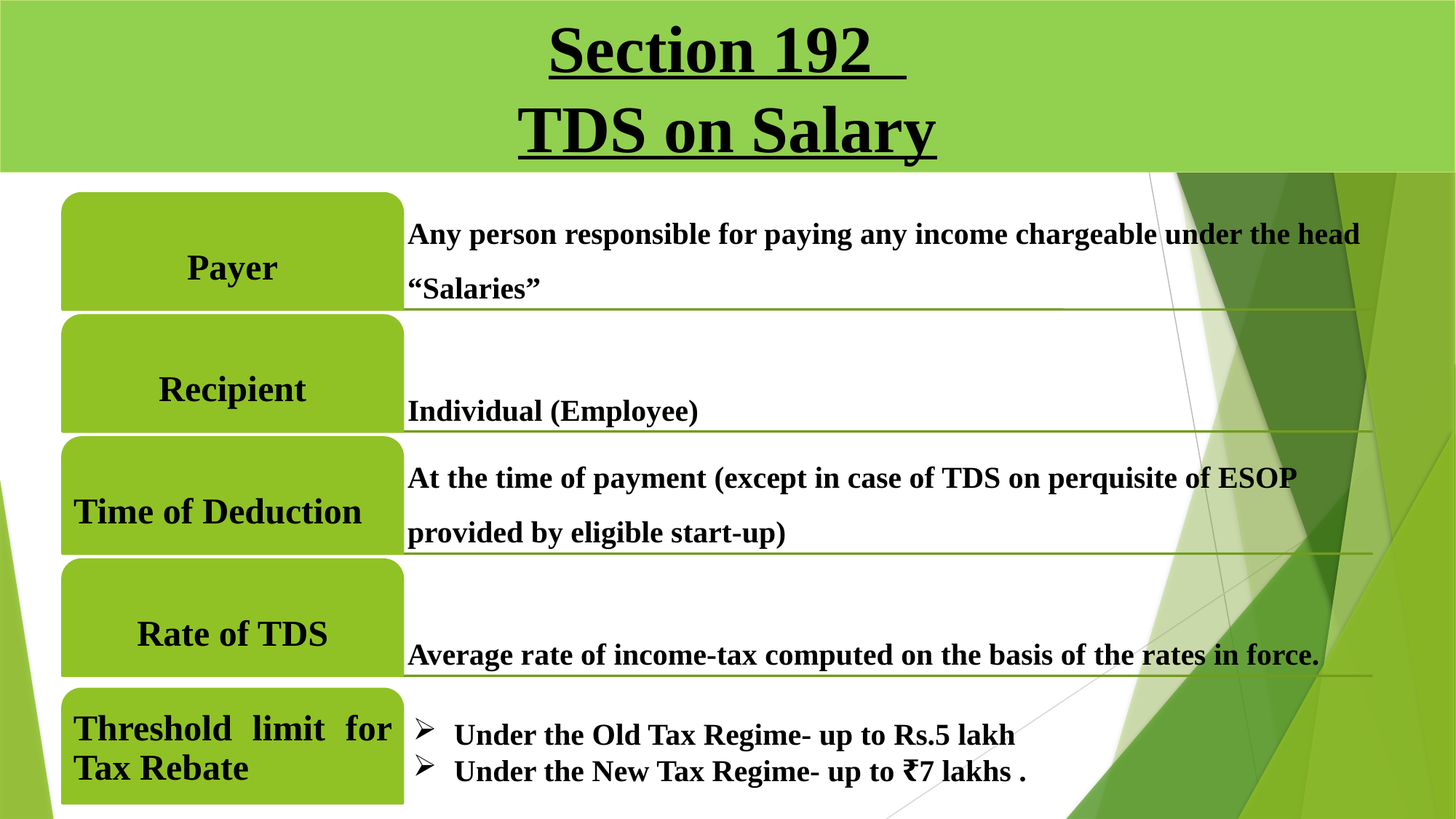

# Section 192 TDS on Salary
Any person responsible for paying any income chargeable under the head “Salaries”
Payer
Individual (Employee)
Recipient
At the time of payment (except in case of TDS on perquisite of ESOP provided by eligible start-up)
Time of Deduction
Average rate of income-tax computed on the basis of the rates in force.
Rate of TDS

Under the Old Tax Regime- up to Rs.5 lakh
Under the New Tax Regime- up to ₹7 lakhs .

Threshold limit for Tax Rebate